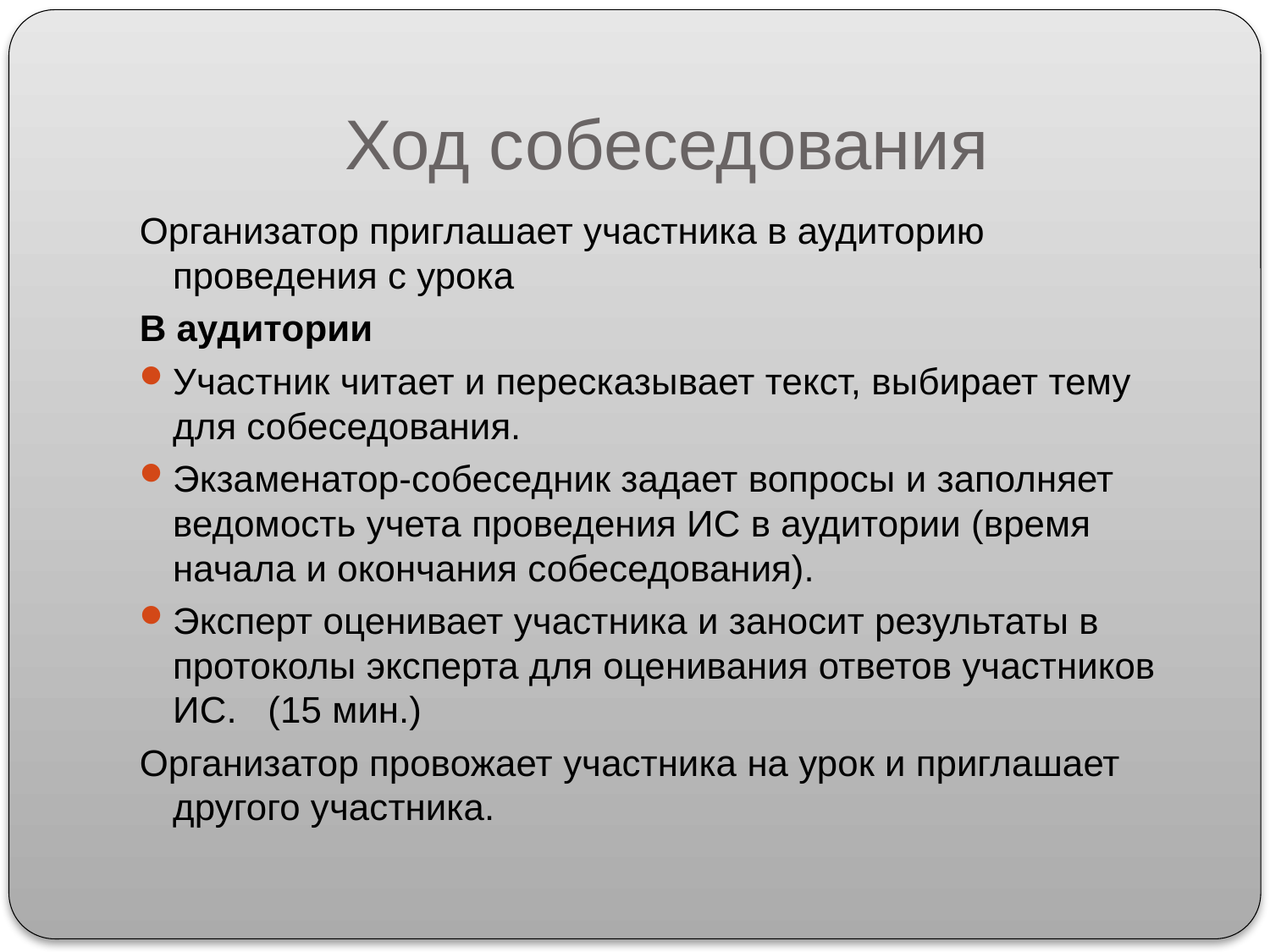

# Ход собеседования
Организатор приглашает участника в аудиторию проведения с урока
В аудитории
Участник читает и пересказывает текст, выбирает тему для собеседования.
Экзаменатор-собеседник задает вопросы и заполняет ведомость учета проведения ИС в аудитории (время начала и окончания собеседования).
Эксперт оценивает участника и заносит результаты в протоколы эксперта для оценивания ответов участников ИС.   (15 мин.)
Организатор провожает участника на урок и приглашает другого участника.